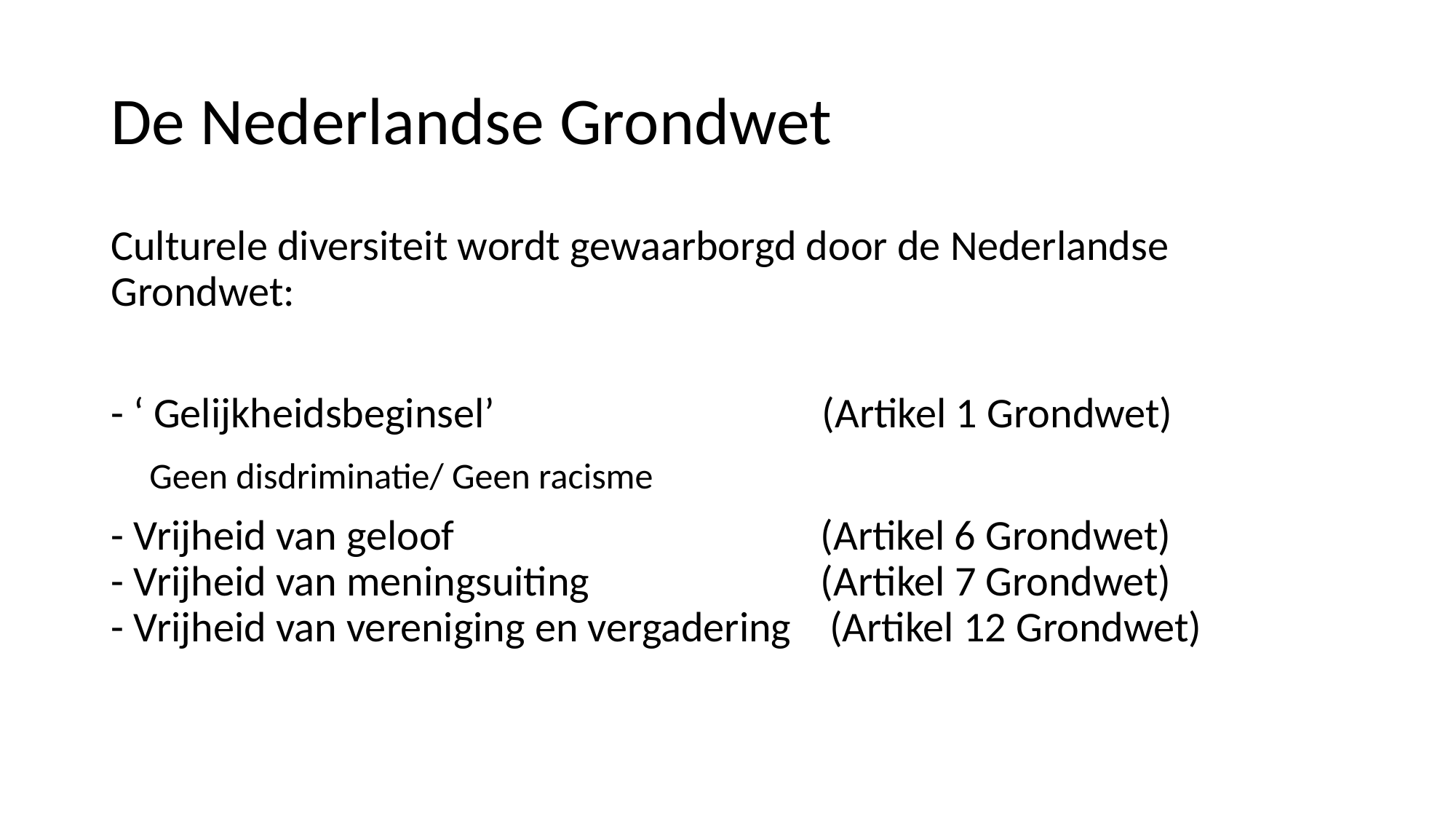

# De Nederlandse Grondwet
Culturele diversiteit wordt gewaarborgd door de Nederlandse Grondwet:

- ‘ Gelijkheidsbeginsel’                                  (Artikel 1 Grondwet)
    Geen disdriminatie/ Geen racisme
- Vrijheid van geloof                                      (Artikel 6 Grondwet)
- Vrijheid van meningsuiting                        (Artikel 7 Grondwet)
- Vrijheid van vereniging en vergadering    (Artikel 12 Grondwet)